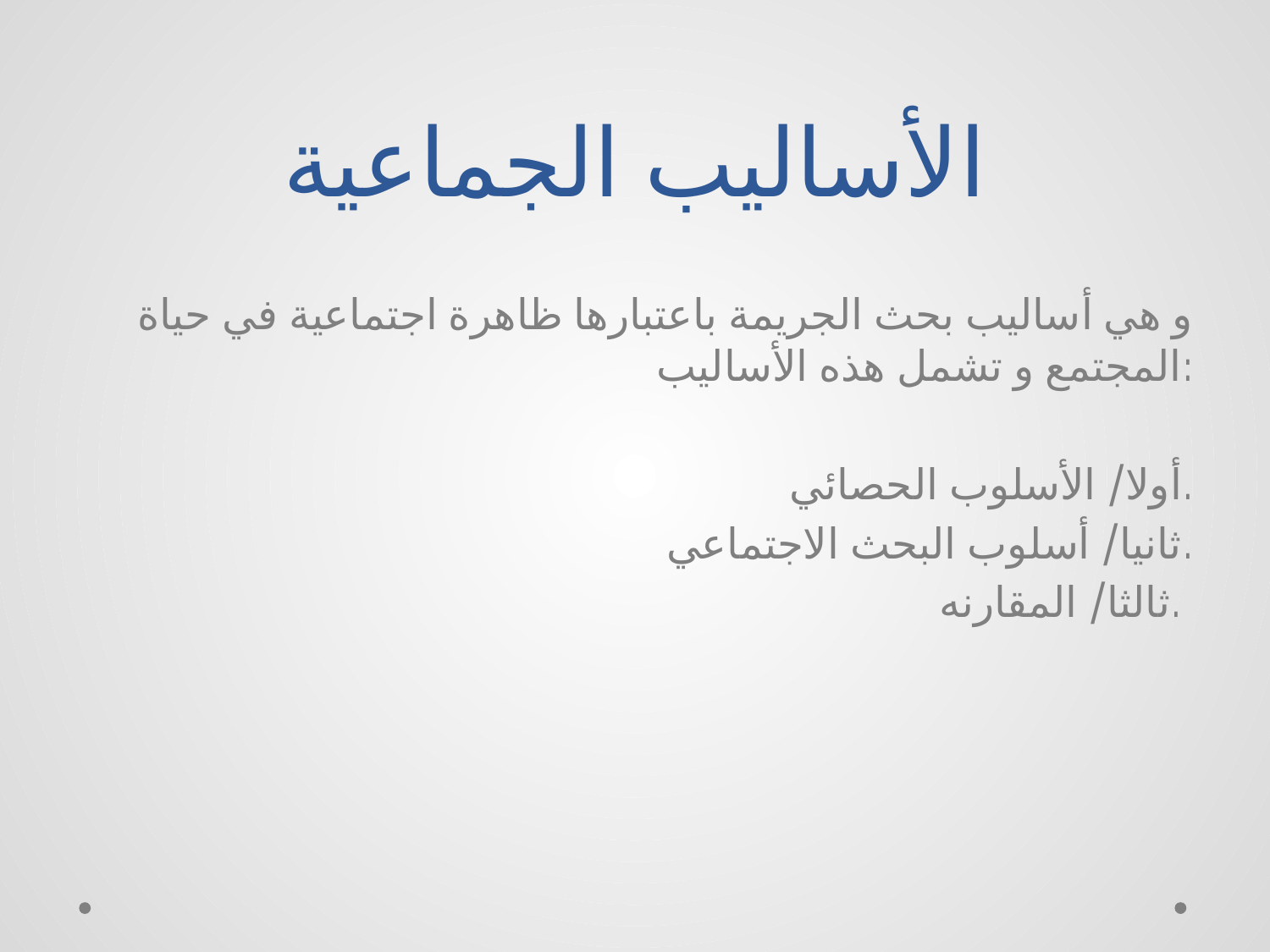

# الأساليب الجماعية

و هي أساليب بحث الجريمة باعتبارها ظاهرة اجتماعية في حياة المجتمع و تشمل هذه الأساليب:

أولا/ الأسلوب الحصائي.
ثانيا/ أسلوب البحث الاجتماعي.
ثالثا/ المقارنه.